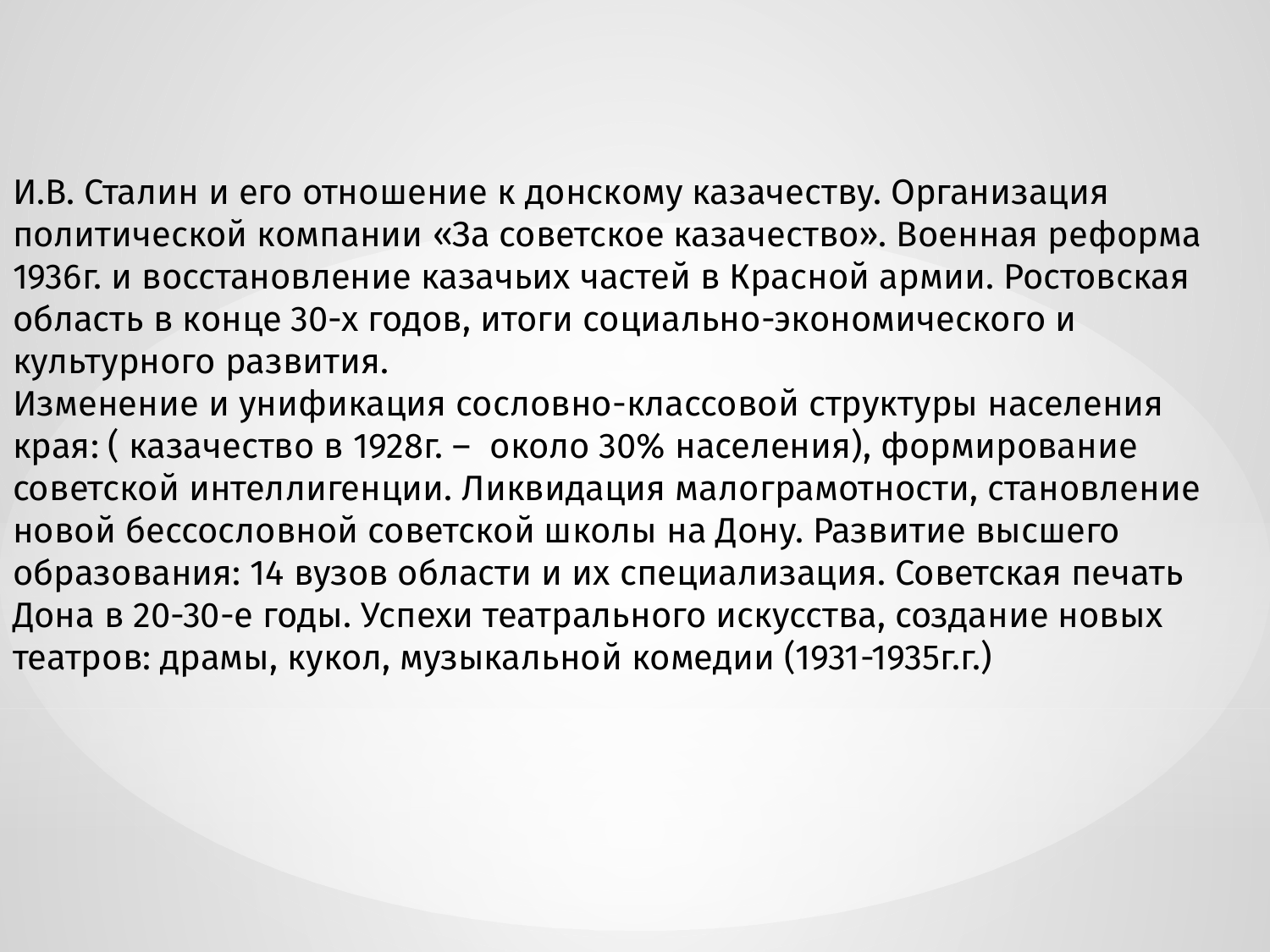

И.В. Сталин и его отношение к донскому казачеству. Организация политической компании «За советское казачество». Военная реформа 1936г. и восстановление казачьих частей в Красной армии. Ростовская область в конце 30-х годов, итоги социально-экономического и культурного развития.
Изменение и унификация сословно-классовой структуры населения края: ( казачество в 1928г. –  около 30% населения), формирование советской интеллигенции. Ликвидация малограмотности, становление новой бессословной советской школы на Дону. Развитие высшего образования: 14 вузов области и их специализация. Советская печать Дона в 20-30-е годы. Успехи театрального искусства, создание новых театров: драмы, кукол, музыкальной комедии (1931-1935г.г.)